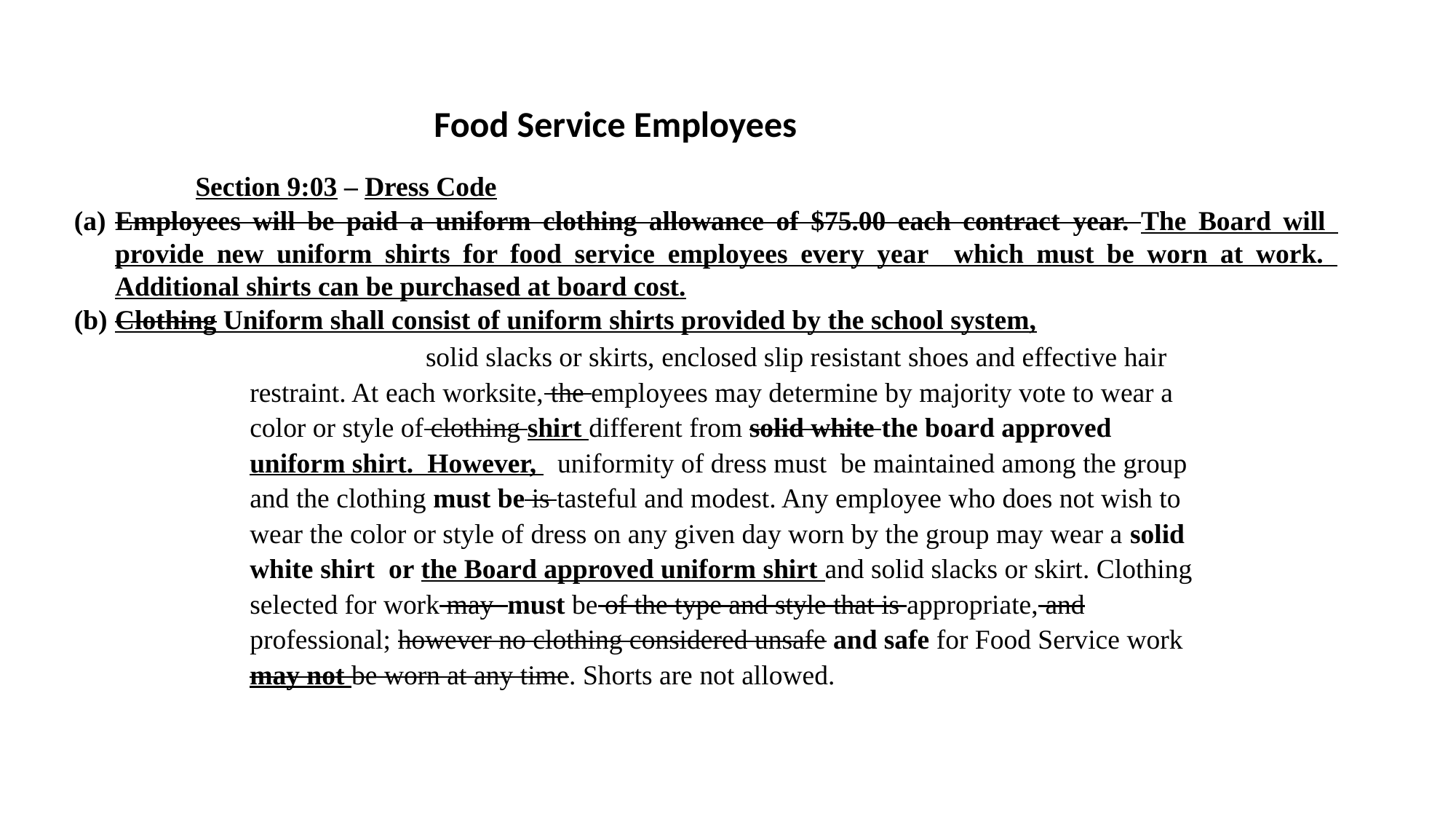

Food Service Employees
Section 9:03 – Dress Code
Employees will be paid a uniform clothing allowance of $75.00 each contract year. The Board will  provide new uniform shirts for food service employees every year  which must be worn at work.  Additional shirts can be purchased at board cost.
Clothing Uniform shall consist of uniform shirts provided by the school system,
	solid slacks or skirts, enclosed slip resistant shoes and effective hair restraint. At each worksite, the employees may determine by majority vote to wear a color or style of clothing shirt different from solid white the board approved uniform shirt.  However,   uniformity of dress must  be maintained among the group and the clothing must be is tasteful and modest. Any employee who does not wish to wear the color or style of dress on any given day worn by the group may wear a solid white shirt  or the Board approved uniform shirt and solid slacks or skirt. Clothing selected for work may  must be of the type and style that is appropriate, and professional; however no clothing considered unsafe and safe for Food Service work may not be worn at any time. Shorts are not allowed.